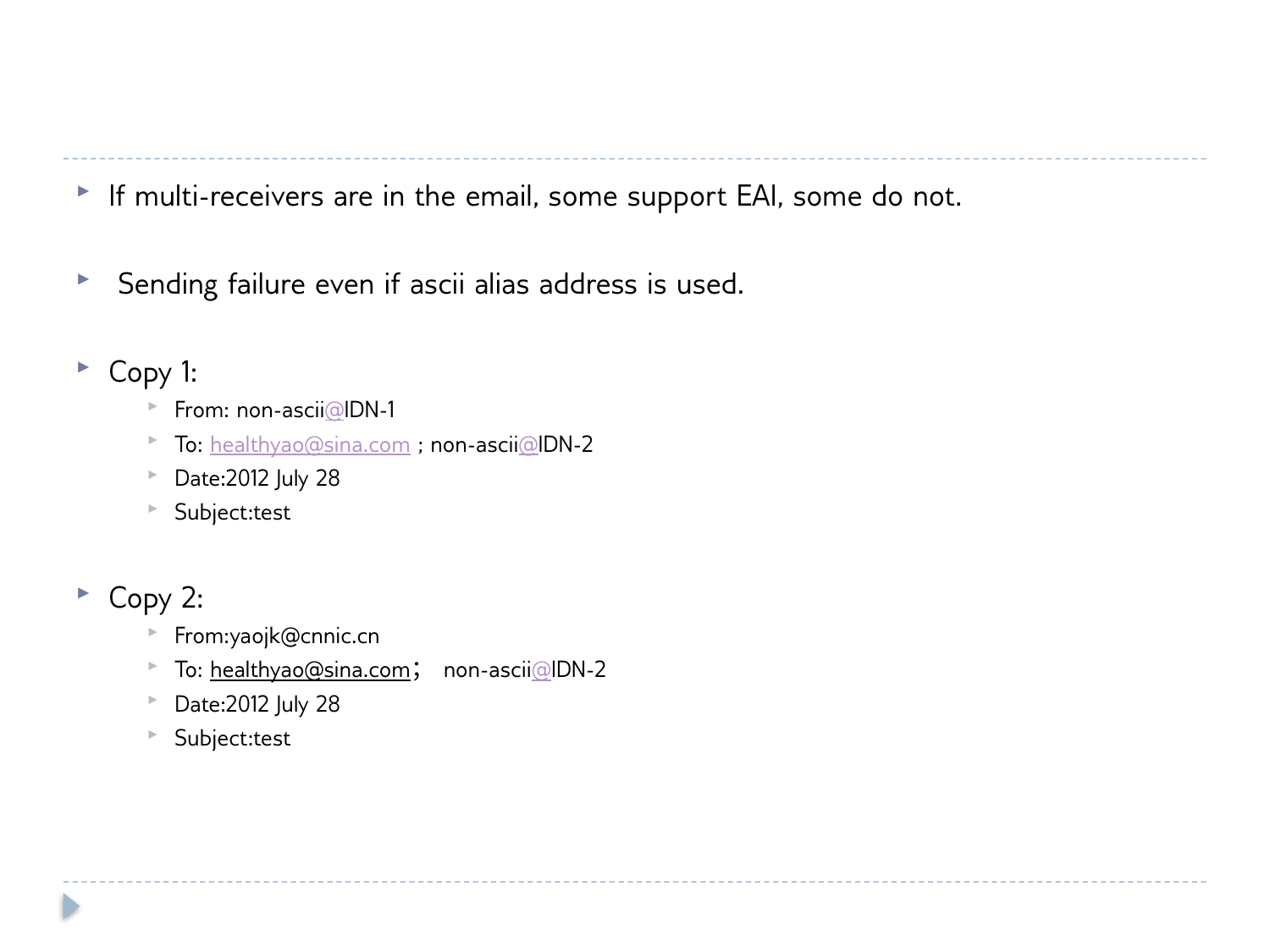

#
If multi-receivers are in the email, some support EAI, some do not.

 Sending failure even if ascii alias address is used.

Copy 1:
From: non-ascii@IDN-1
To: healthyao@sina.com ; non-ascii@IDN-2
Date:2012 July 28
Subject:test

Copy 2:
From:yaojk@cnnic.cn
To: healthyao@sina.com； non-ascii@IDN-2
Date:2012 July 28
Subject:test